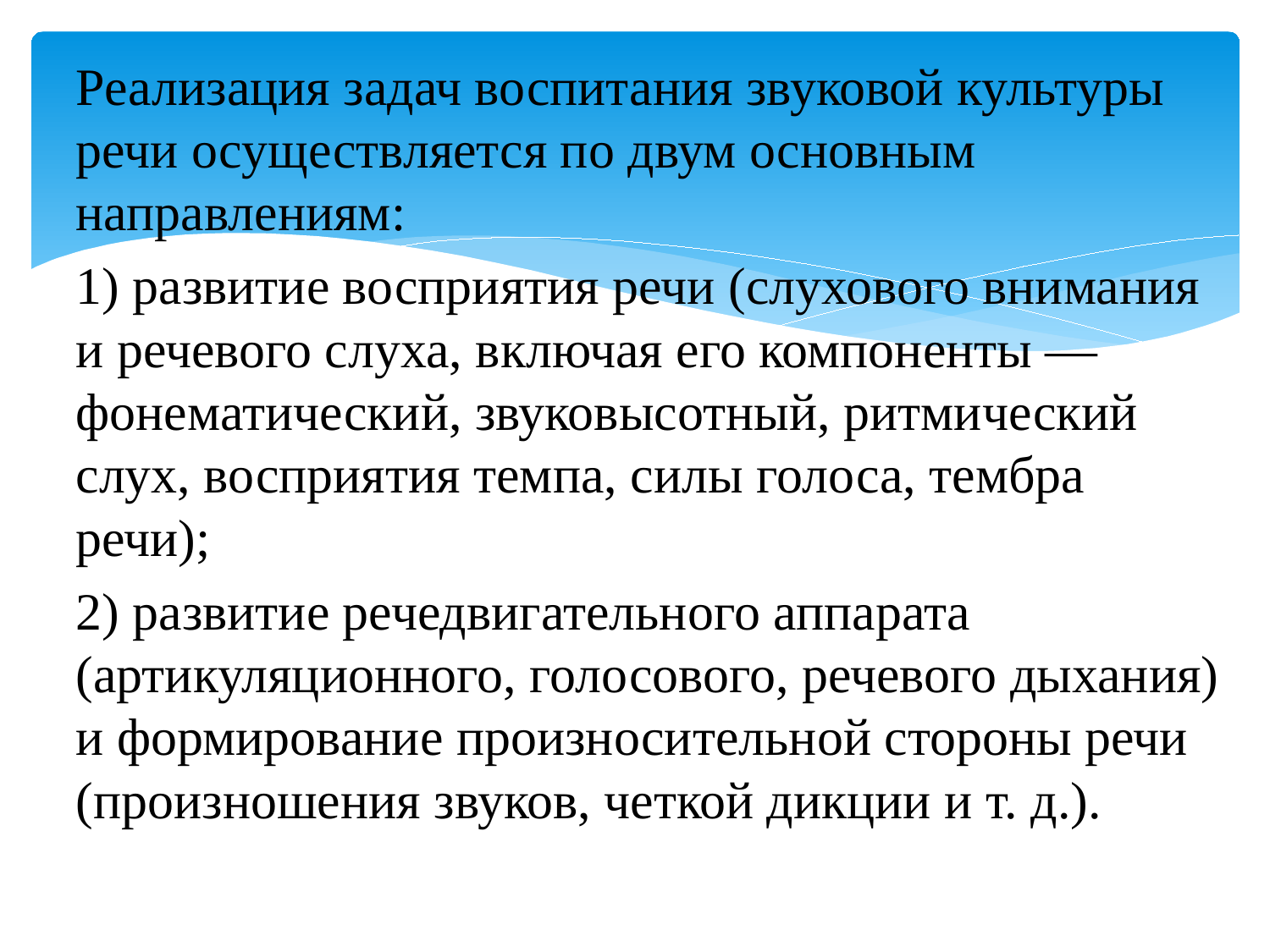

#
Реализация задач воспитания звуковой культуры речи осуществляется по двум основным направлениям:
1) развитие восприятия речи (слухового внимания и речевого слуха, включая его компоненты — фонематический, звуковысотный, ритмический слух, восприятия темпа, силы голоса, тембра речи);
2) развитие речедвигательного аппарата (артикуляционного, голосового, речевого дыхания) и формирование произносительной стороны речи (произношения звуков, четкой дикции и т. д.).